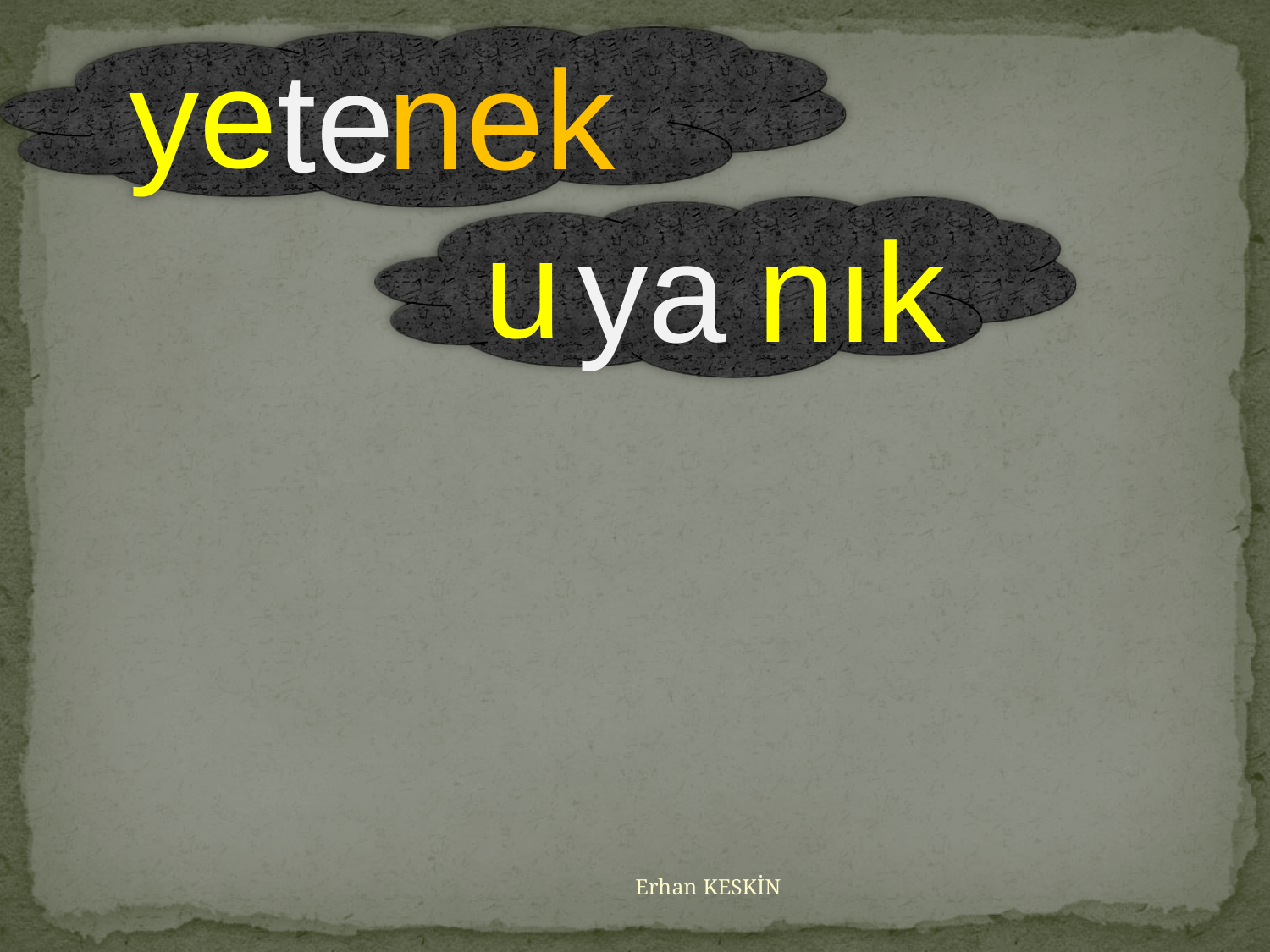

ye
te
nek
u
ya
nık

Erhan KESKİN